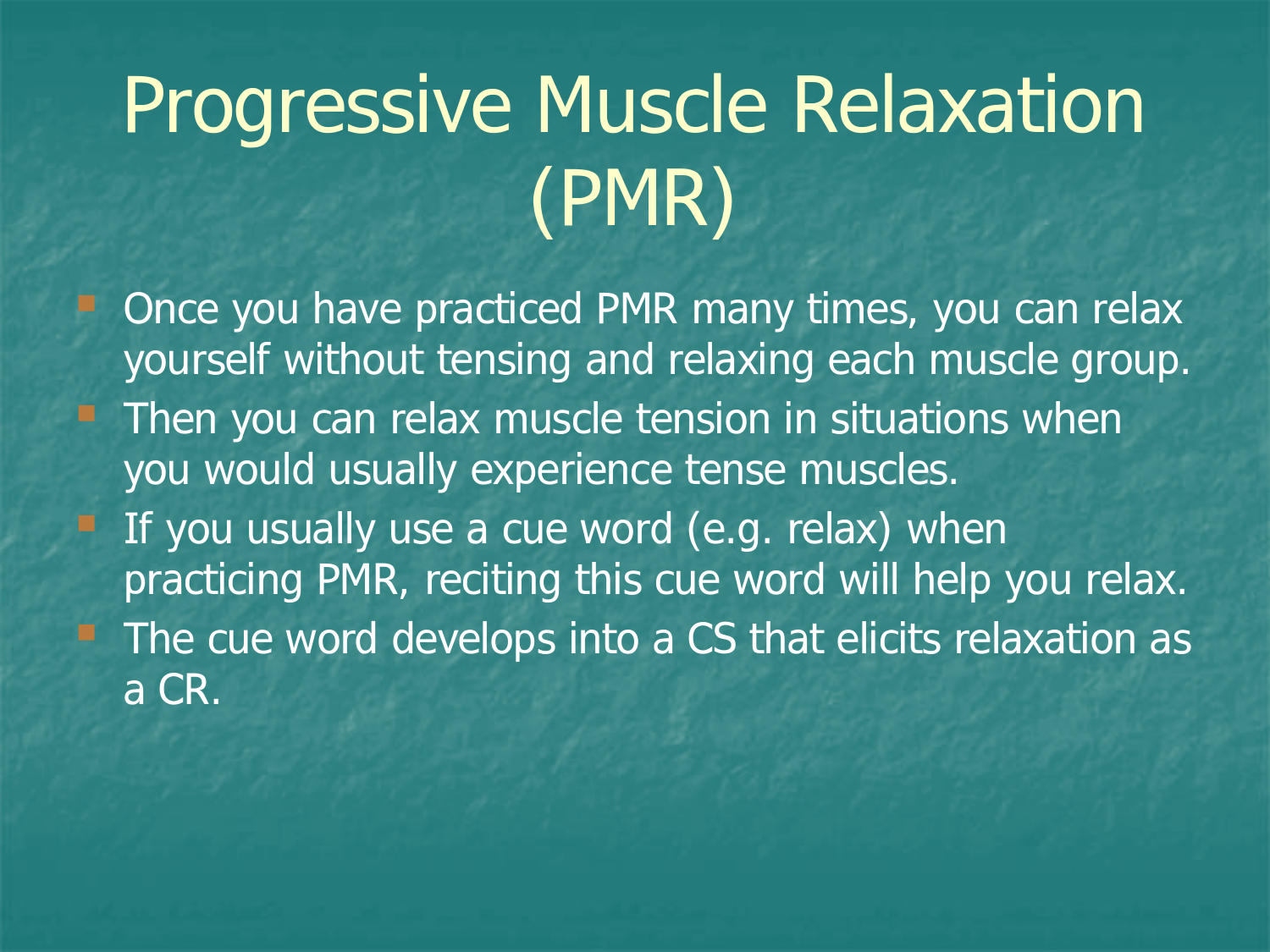

# Progressive Muscle Relaxation (PMR)
Once you have practiced PMR many times, you can relax yourself without tensing and relaxing each muscle group.
Then you can relax muscle tension in situations when you would usually experience tense muscles.
If you usually use a cue word (e.g. relax) when practicing PMR, reciting this cue word will help you relax.
The cue word develops into a CS that elicits relaxation as a CR.